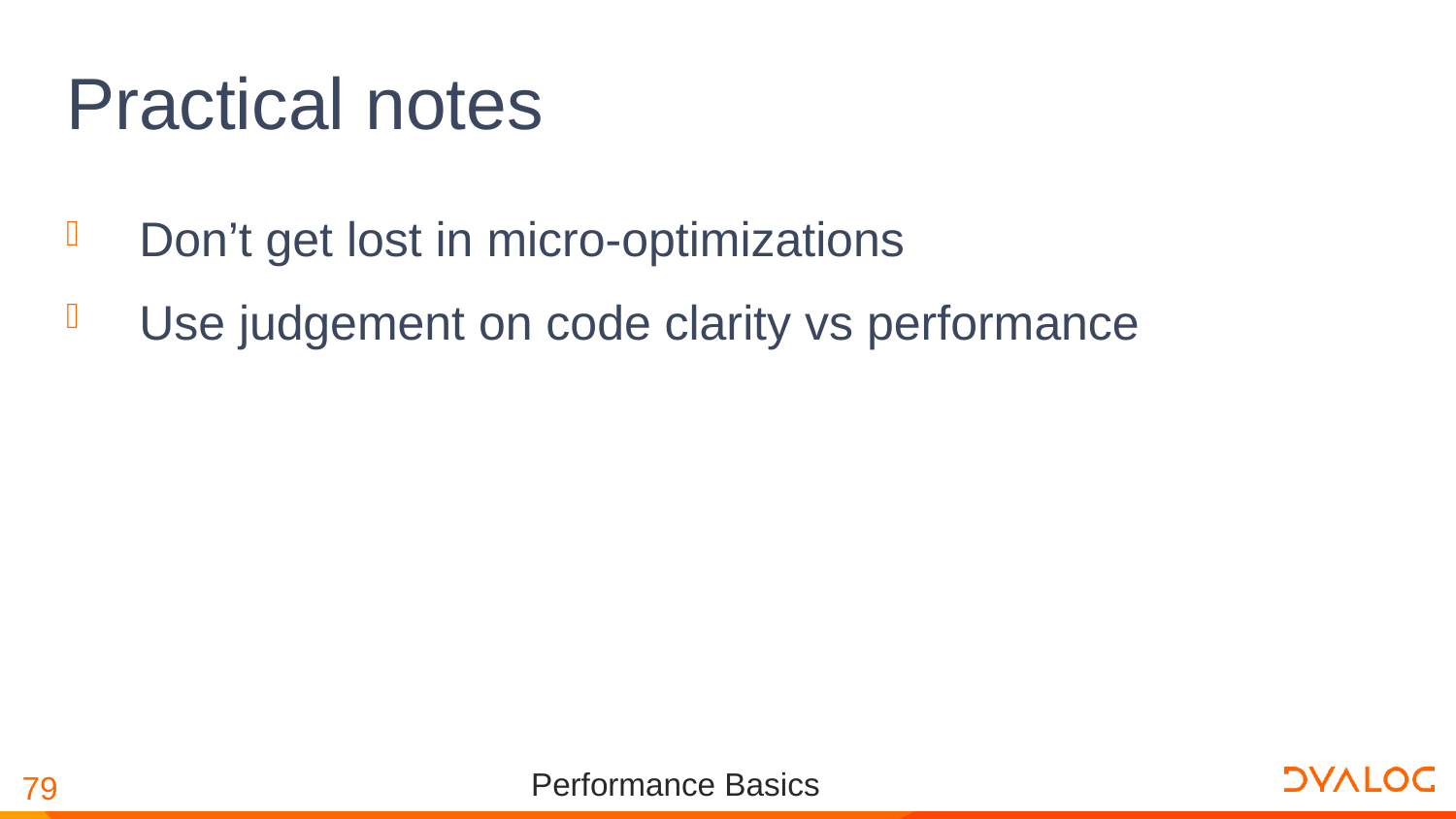

# Practical notes
Don’t get lost in micro-optimizations
Use judgement on code clarity vs performance